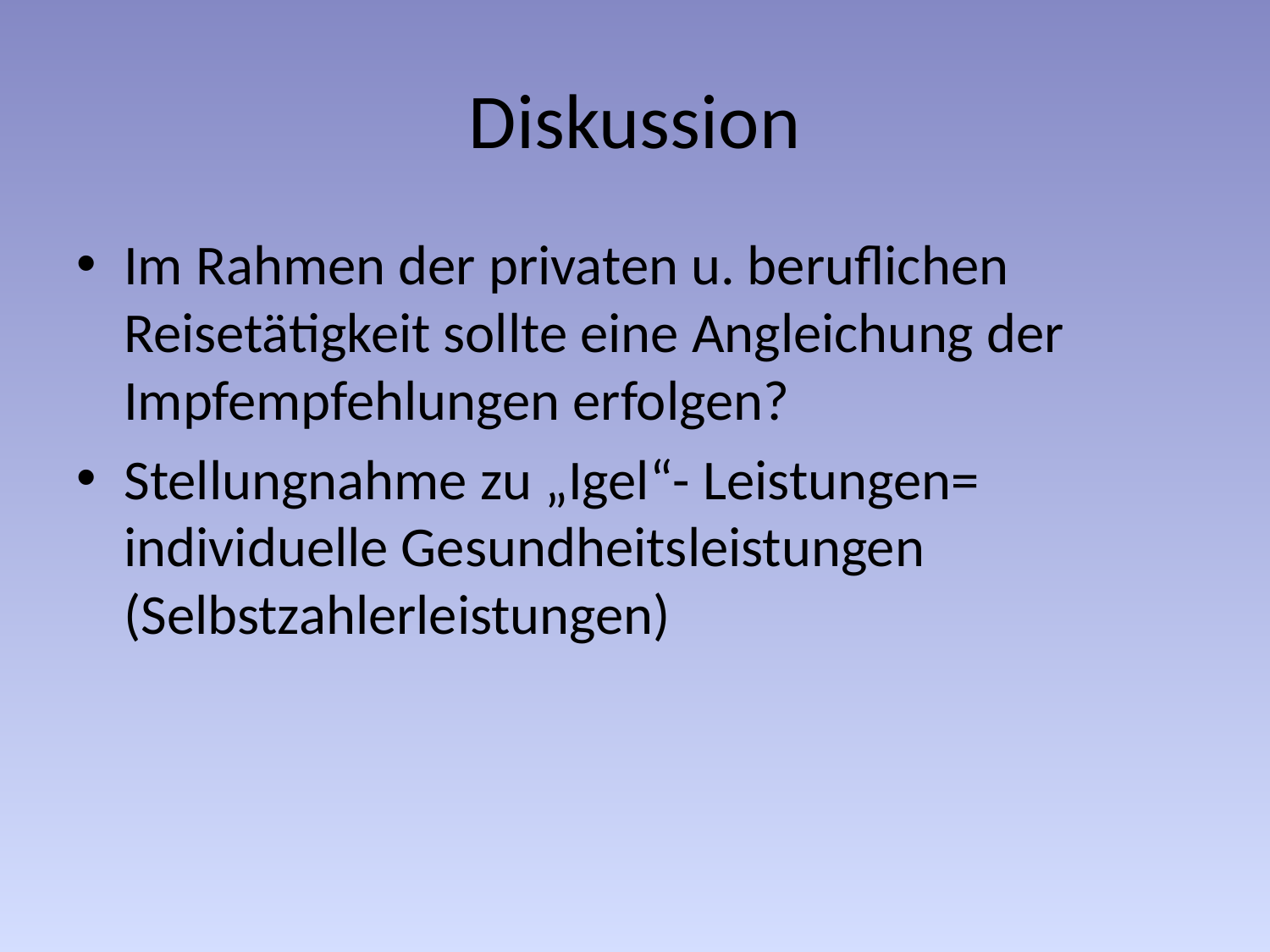

# Diskussion
Im Rahmen der privaten u. beruflichen Reisetätigkeit sollte eine Angleichung der Impfempfehlungen erfolgen?
Stellungnahme zu „Igel“- Leistungen= individuelle Gesundheitsleistungen (Selbstzahlerleistungen)